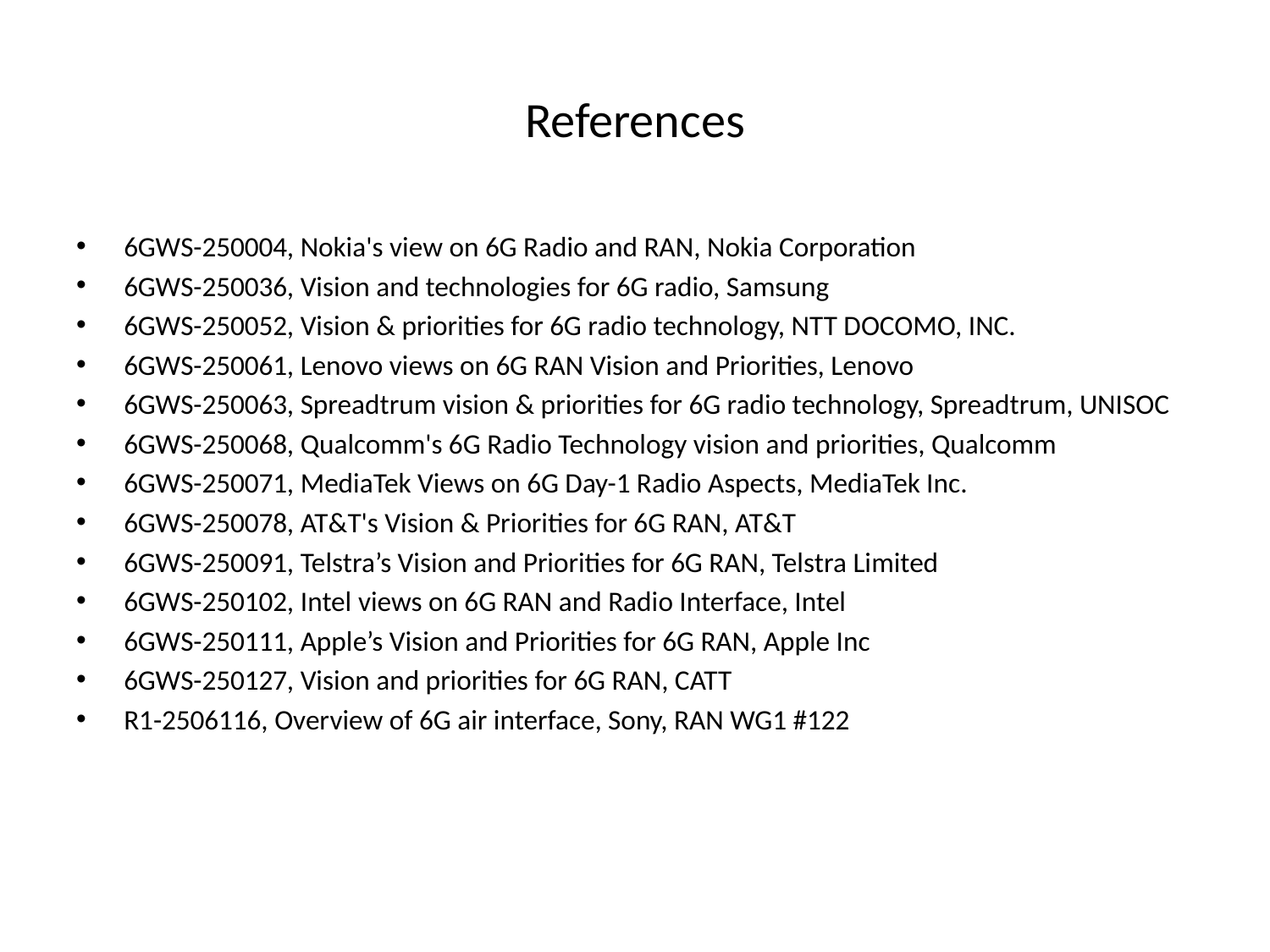

# References
6GWS-250004, Nokia's view on 6G Radio and RAN, Nokia Corporation
6GWS-250036, Vision and technologies for 6G radio, Samsung
6GWS-250052, Vision & priorities for 6G radio technology, NTT DOCOMO, INC.
6GWS-250061, Lenovo views on 6G RAN Vision and Priorities, Lenovo
6GWS-250063, Spreadtrum vision & priorities for 6G radio technology, Spreadtrum, UNISOC
6GWS-250068, Qualcomm's 6G Radio Technology vision and priorities, Qualcomm
6GWS-250071, MediaTek Views on 6G Day-1 Radio Aspects, MediaTek Inc.
6GWS-250078, AT&T's Vision & Priorities for 6G RAN, AT&T
6GWS-250091, Telstra’s Vision and Priorities for 6G RAN, Telstra Limited
6GWS-250102, Intel views on 6G RAN and Radio Interface, Intel
6GWS-250111, Apple’s Vision and Priorities for 6G RAN, Apple Inc
6GWS-250127, Vision and priorities for 6G RAN, CATT
R1-2506116, Overview of 6G air interface, Sony, RAN WG1 #122